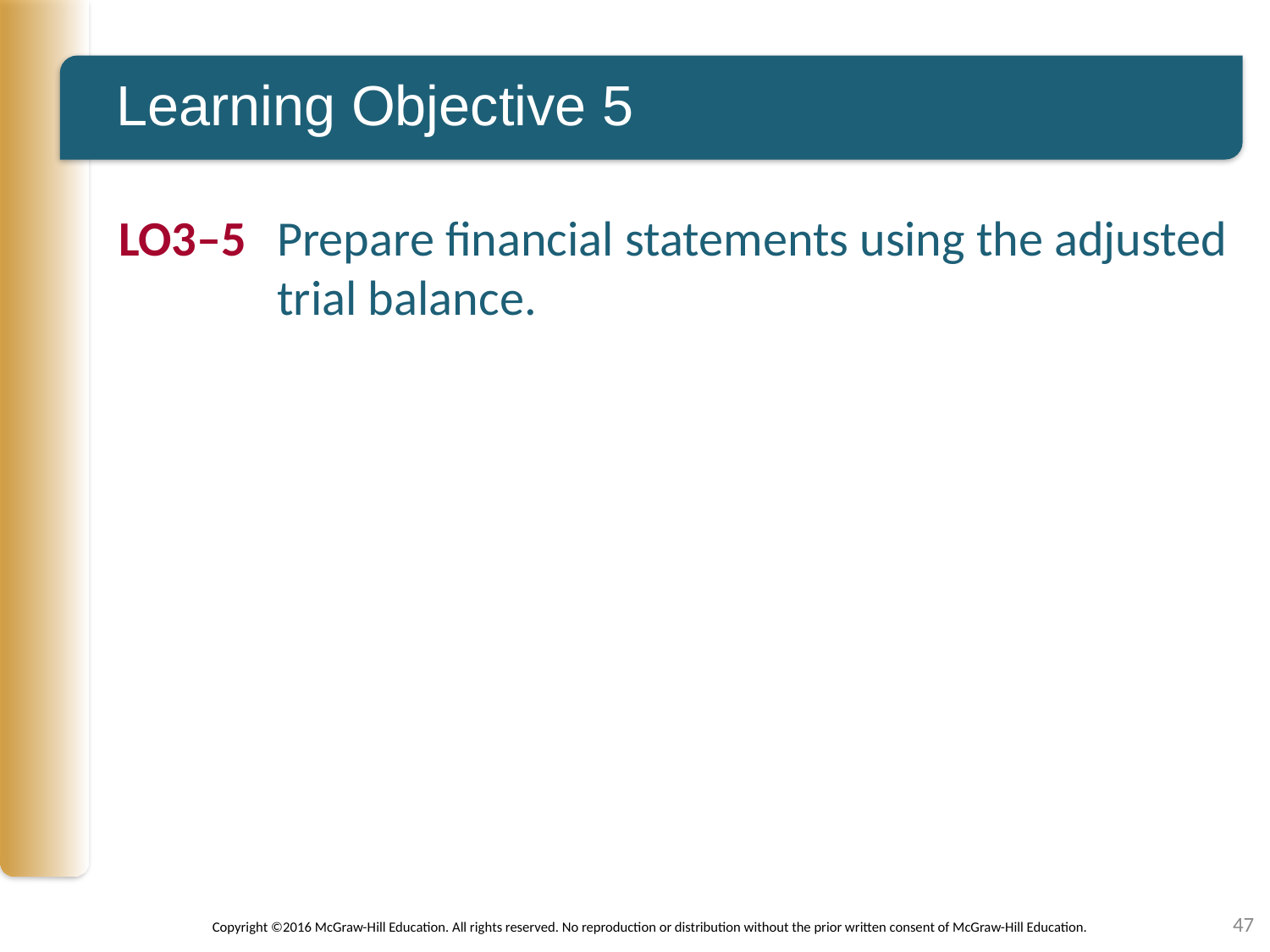

# Learning Objective 5
LO3–5	Prepare financial statements using the adjusted trial balance.
47
Copyright ©2016 McGraw-Hill Education. All rights reserved. No reproduction or distribution without the prior written consent of McGraw-Hill Education.